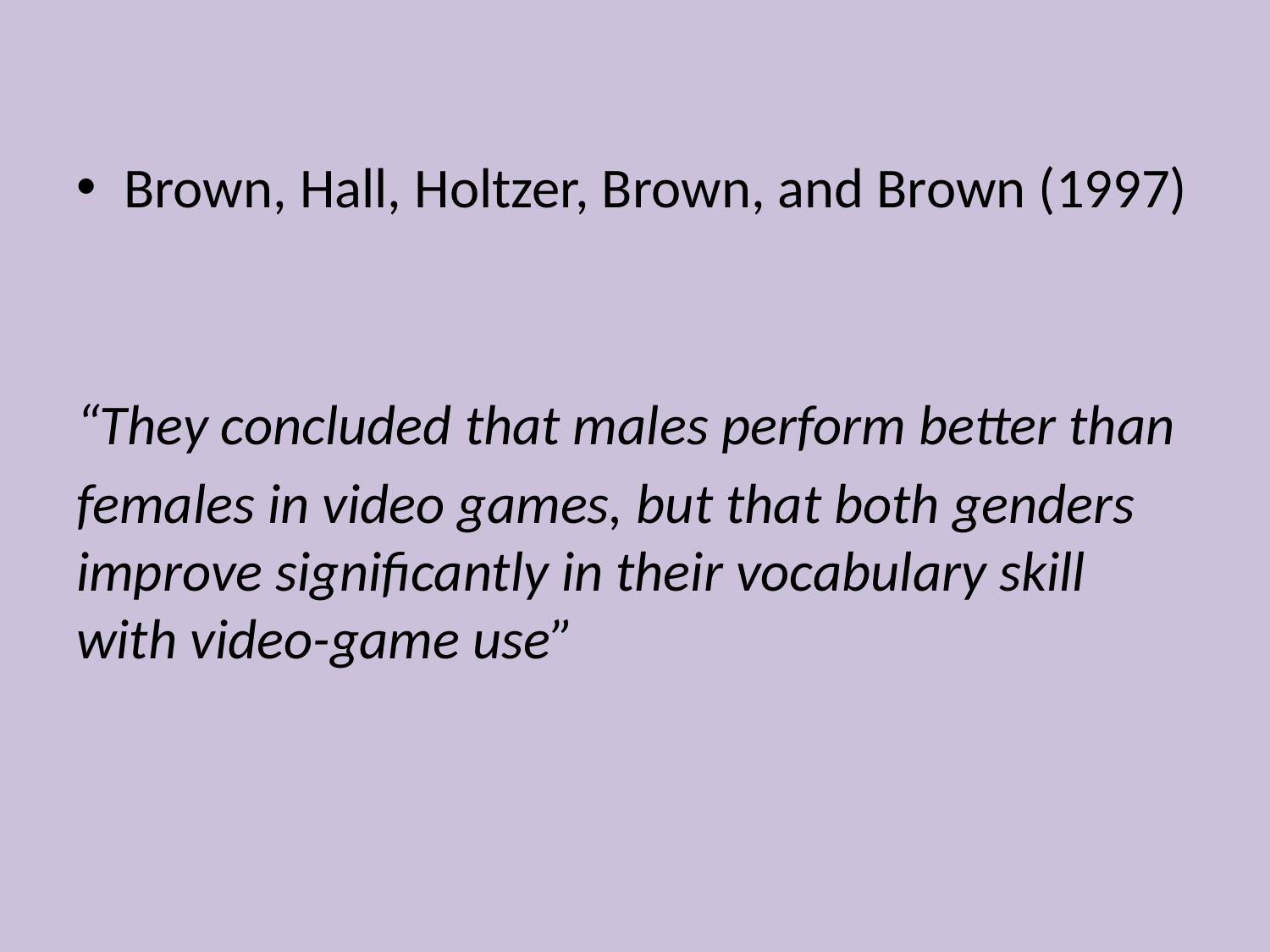

Brown, Hall, Holtzer, Brown, and Brown (1997)

“They concluded that males perform better than
females in video games, but that both genders improve significantly in their vocabulary skill with video-game use”